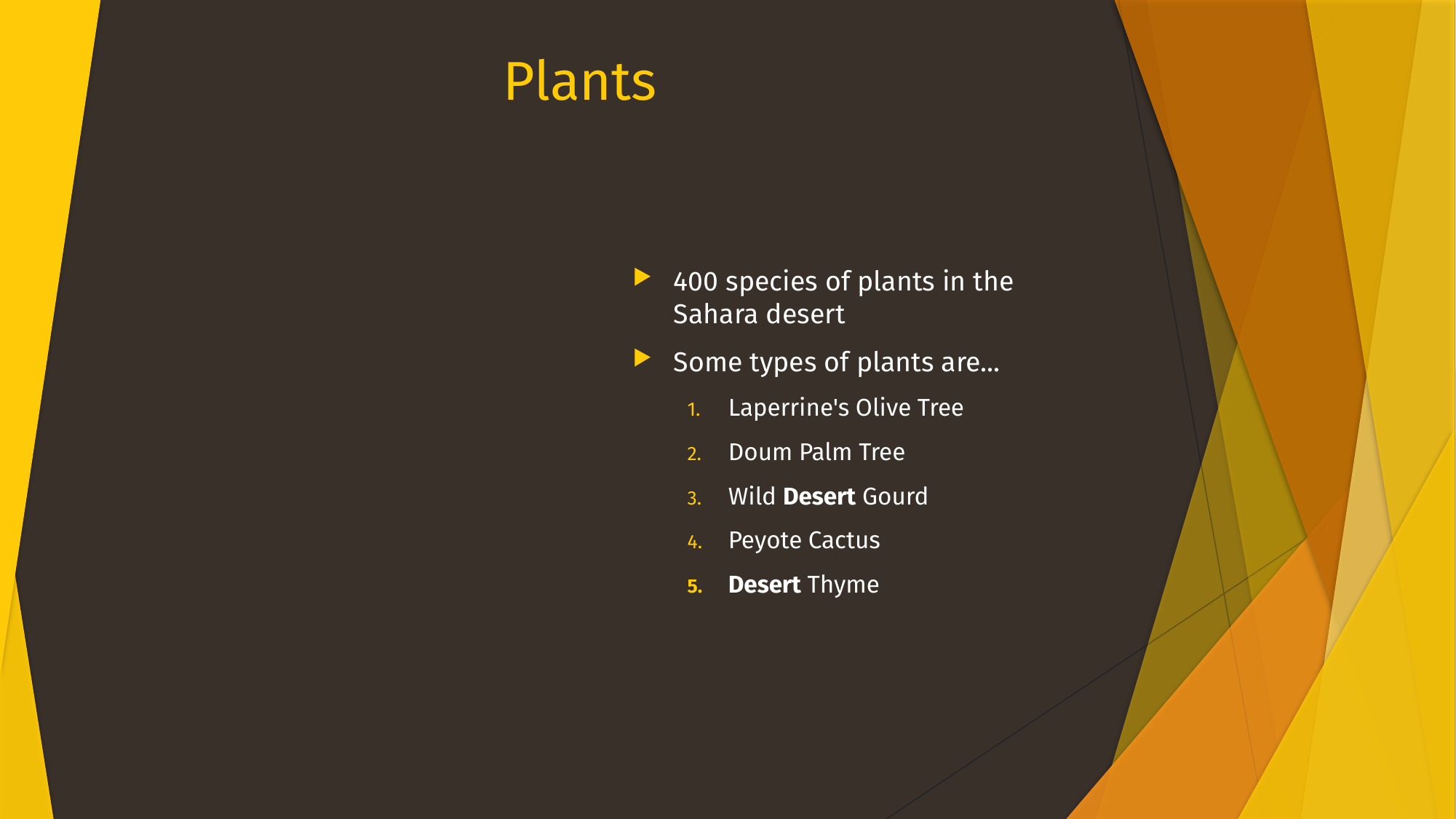

# Plants

400 species of plants in the Sahara desert
Some types of plants are...
Laperrine's Olive Tree
Doum Palm Tree
Wild Desert Gourd
Peyote Cactus
Desert Thyme